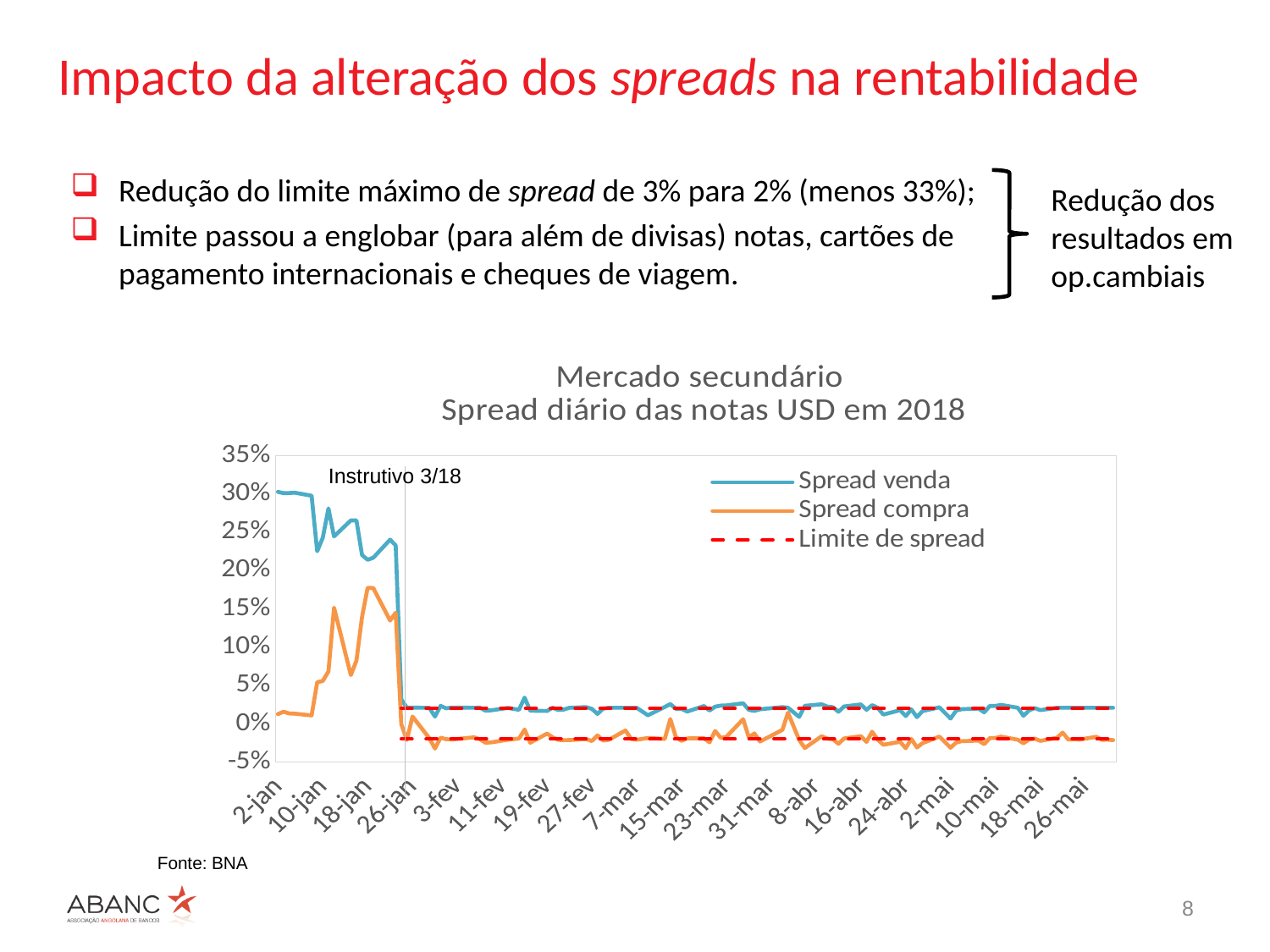

Impacto da alteração dos spreads na rentabilidade
Redução do limite máximo de spread de 3% para 2% (menos 33%);
Limite passou a englobar (para além de divisas) notas, cartões de pagamento internacionais e cheques de viagem.

Redução dos resultados em op.cambiais

### Chart: Mercado secundário
Spread diário das notas USD em 2018

| Category | Spread venda | Spread compra | Limite de spread | Limite de spread - Compra |
|---|---|---|---|---|
| 43102 | 0.30240303313414574 | 0.01252070453414045 | None | None |
| 43103 | 0.3006826120515881 | 0.015619605058501341 | None | None |
| 43104 | 0.3008070447229498 | 0.013248223621046341 | None | None |
| 43105 | 0.3012959600831501 | 0.012996693846015447 | None | None |
| 43108 | 0.2973814292689302 | 0.010721941634223487 | None | None |
| 43109 | 0.2249118180326548 | 0.05398770930483534 | None | None |
| 43110 | 0.24265351124952605 | 0.0556996727920624 | None | None |
| 43111 | 0.28072301422518736 | 0.06811375647998576 | None | None |
| 43112 | 0.24428968725283357 | 0.1511607836915061 | None | None |
| 43115 | 0.2651720771980078 | 0.06334931906463127 | None | None |
| 43116 | 0.2650112856753671 | 0.08222030536615904 | None | None |
| 43117 | 0.21991302231037807 | 0.13939893874885995 | None | None |
| 43118 | 0.21385057127102222 | 0.17725149967474013 | None | None |
| 43119 | 0.2164550255294757 | 0.17686338658585052 | None | None |
| 43122 | 0.24000966283924138 | 0.13452374652549623 | None | None |
| 43123 | 0.23251793187520442 | 0.14481079855290827 | None | None |
| 43124 | 0.03146338502871905 | -0.0008596265082709011 | 0.02 | -0.02 |
| 43125 | 0.020890547731204166 | -0.02131245638806322 | 0.02 | -0.02 |
| 43126 | 0.020858580889053447 | 0.009349088432417992 | 0.02 | -0.02 |
| 43129 | 0.020659995056996637 | -0.019060333334234555 | 0.02 | -0.02 |
| 43130 | 0.009233559696370955 | -0.03251385876114715 | 0.02 | -0.02 |
| 43131 | 0.023133380254367664 | -0.018350850049346317 | 0.02 | -0.02 |
| 43132 | 0.01996889724941531 | -0.02023265070467427 | 0.02 | -0.02 |
| 43133 | 0.020992638565981464 | -0.020753265420489993 | 0.02 | -0.02 |
| 43137 | 0.02067132126166016 | -0.01788097170649924 | 0.02 | -0.02 |
| 43138 | 0.020898448203275344 | -0.020327863959428746 | 0.02 | -0.02 |
| 43139 | 0.01692779192691914 | -0.024757120103074116 | 0.02 | -0.02 |
| 43140 | 0.017355472084550246 | -0.02452996435578772 | 0.02 | -0.02 |
| 43143 | 0.02045570234513613 | -0.02103240605146703 | 0.02 | -0.02 |
| 43145 | 0.018079343984601887 | -0.019385700144618382 | 0.02 | -0.02 |
| 43146 | 0.03400965466833698 | -0.007807510470445604 | 0.02 | -0.02 |
| 43147 | 0.01685483682077596 | -0.02486935555568182 | 0.02 | -0.02 |
| 43150 | 0.016513443408958054 | -0.013030692272207958 | 0.02 | -0.02 |
| 43151 | 0.02078871058034282 | -0.017865644765628436 | 0.02 | -0.02 |
| 43152 | 0.017816795730104536 | -0.021182389714615592 | 0.02 | -0.02 |
| 43153 | 0.018380082300320993 | -0.0215903731797161 | 0.02 | -0.02 |
| 43154 | 0.020672205443924185 | -0.02138949084476805 | 0.02 | -0.02 |
| 43157 | 0.021507203928331955 | -0.020109844828496624 | 0.02 | -0.02 |
| 43158 | 0.01927891471849408 | -0.022696563807077776 | 0.02 | -0.02 |
| 43159 | 0.012660810107878563 | -0.015399860030193608 | 0.02 | -0.02 |
| 43160 | 0.01950819298525491 | -0.0221090489576019 | 0.02 | -0.02 |
| 43161 | 0.02079347595820067 | -0.02118401785091729 | 0.02 | -0.02 |
| 43164 | 0.020665547683205252 | -0.008955091184602967 | 0.02 | -0.02 |
| 43165 | 0.02065928240847576 | -0.01992744013239725 | 0.02 | -0.02 |
| 43166 | 0.020675685190069907 | -0.021071133986941208 | 0.02 | -0.02 |
| 43168 | 0.010877108683653759 | -0.018660245970920426 | 0.02 | -0.02 |
| 43171 | 0.021780220649383522 | -0.019992738376748115 | 0.02 | -0.02 |
| 43172 | 0.02554606470091783 | 0.005987592042756544 | 0.02 | -0.02 |
| 43173 | 0.019286305702629666 | -0.017689648729446963 | 0.02 | -0.02 |
| 43174 | 0.01932229337716586 | -0.02249701470258965 | 0.02 | -0.02 |
| 43175 | 0.01571147600969676 | -0.019298775529171048 | 0.02 | -0.02 |
| 43178 | 0.022980973574155784 | -0.019088815938298045 | 0.02 | -0.02 |
| 43179 | 0.017123359062729833 | -0.024369601874145306 | 0.02 | -0.02 |
| 43180 | 0.02211043551258353 | -0.009553877727629084 | 0.02 | -0.02 |
| 43181 | 0.023495201299676496 | -0.018534443188118036 | 0.02 | -0.02 |
| 43182 | 0.02376515233715376 | -0.01722059671920836 | 0.02 | -0.02 |
| 43185 | 0.026584883089678105 | 0.005739002626086393 | 0.02 | -0.02 |
| 43186 | 0.017986696285621516 | -0.01780800392564426 | 0.02 | -0.02 |
| 43187 | 0.016634095440083856 | -0.012811766608286772 | 0.02 | -0.02 |
| 43188 | 0.018689385020191945 | -0.023308256091134242 | 0.02 | -0.02 |
| 43192 | 0.021585037496738315 | -0.008231315453421017 | 0.02 | -0.02 |
| 43193 | 0.020790108467018335 | 0.014307346932500043 | 0.02 | -0.02 |
| 43195 | 0.008840712862368162 | -0.021399824020576195 | 0.02 | -0.02 |
| 43196 | 0.02318990916165725 | -0.03184395989496644 | 0.02 | -0.02 |
| 43199 | 0.02524440057459595 | -0.016422176836269734 | 0.02 | -0.02 |
| 43200 | 0.022217272259254 | -0.019537185188043073 | 0.02 | -0.02 |
| 43201 | 0.021468499069437055 | -0.020298642087745927 | 0.02 | -0.02 |
| 43202 | 0.015504819687788971 | -0.02635068308734704 | 0.02 | -0.02 |
| 43203 | 0.022341213714255362 | -0.019323088268415247 | 0.02 | -0.02 |
| 43206 | 0.025027504737124225 | -0.016410694178217576 | 0.02 | -0.02 |
| 43207 | 0.018050967311946456 | -0.02382774491083317 | 0.02 | -0.02 |
| 43208 | 0.024075108310206362 | -0.010542749287973685 | 0.02 | -0.02 |
| 43209 | 0.020678675747850827 | -0.021013299014702155 | 0.02 | -0.02 |
| 43210 | 0.011815680037740398 | -0.02755077443849996 | 0.02 | -0.02 |
| 43213 | 0.01754953918691128 | -0.023701398862409014 | 0.02 | -0.02 |
| 43214 | 0.009871312794875381 | -0.032074908764728474 | 0.02 | -0.02 |
| 43215 | 0.018580928463191208 | -0.020032480406328334 | 0.02 | -0.02 |
| 43216 | 0.008452631733918633 | -0.031071502809947492 | 0.02 | -0.02 |
| 43217 | 0.016377455059511895 | -0.025467634753042197 | 0.02 | -0.02 |
| 43220 | 0.02123602874662895 | -0.016852837819611083 | 0.02 | -0.02 |
| 43222 | 0.006599429379168211 | -0.031435476005339066 | 0.02 | -0.02 |
| 43223 | 0.017068552058442685 | -0.024623467866015217 | 0.02 | -0.02 |
| 43224 | 0.018866485572283574 | -0.022864218816161203 | 0.02 | -0.02 |
| 43227 | 0.01959428422296854 | -0.022124546963061334 | 0.02 | -0.02 |
| 43228 | 0.01475671988723174 | -0.02686401287737362 | 0.02 | -0.02 |
| 43229 | 0.023056566902150567 | -0.018806720173341562 | 0.02 | -0.02 |
| 43230 | 0.023016370832919117 | -0.018725388496944557 | 0.02 | -0.02 |
| 43231 | 0.024479004010578266 | -0.01697455704351529 | 0.02 | -0.02 |
| 43234 | 0.020629175572067913 | -0.021018104294239903 | 0.02 | -0.02 |
| 43235 | 0.010250211131738822 | -0.025592997216980932 | 0.02 | -0.02 |
| 43236 | 0.017267020135330866 | -0.0205988578913257 | 0.02 | -0.02 |
| 43237 | 0.020376360242132182 | -0.019498039314885834 | 0.02 | -0.02 |
| 43238 | 0.0176279325185606 | -0.022513795772777442 | 0.02 | -0.02 |
| 43241 | 0.020708372068204434 | -0.018421041387902553 | 0.02 | -0.02 |
| 43242 | 0.020793354717517032 | -0.01172217941615969 | 0.02 | -0.02 |
| 43243 | 0.020674093027501013 | -0.02083203199702632 | 0.02 | -0.02 |
| 43244 | 0.020664591249318614 | -0.020330270589592452 | 0.02 | -0.02 |
| 43245 | 0.020706114751727876 | -0.020883051367506008 | 0.02 | -0.02 |
| 43248 | 0.02070786101783536 | -0.017221807657747872 | 0.02 | -0.02 |
| 43249 | 0.020792688341706445 | -0.02118362926054645 | 0.02 | -0.02 |
| 43250 | 0.0207917671293528 | -0.02092194077346449 | 0.02 | -0.02 |
| 43251 | 0.02062785676414302 | -0.021475434843572453 | 0.02 | -0.02 |
Instrutivo 3/18
Fonte: BNA
8